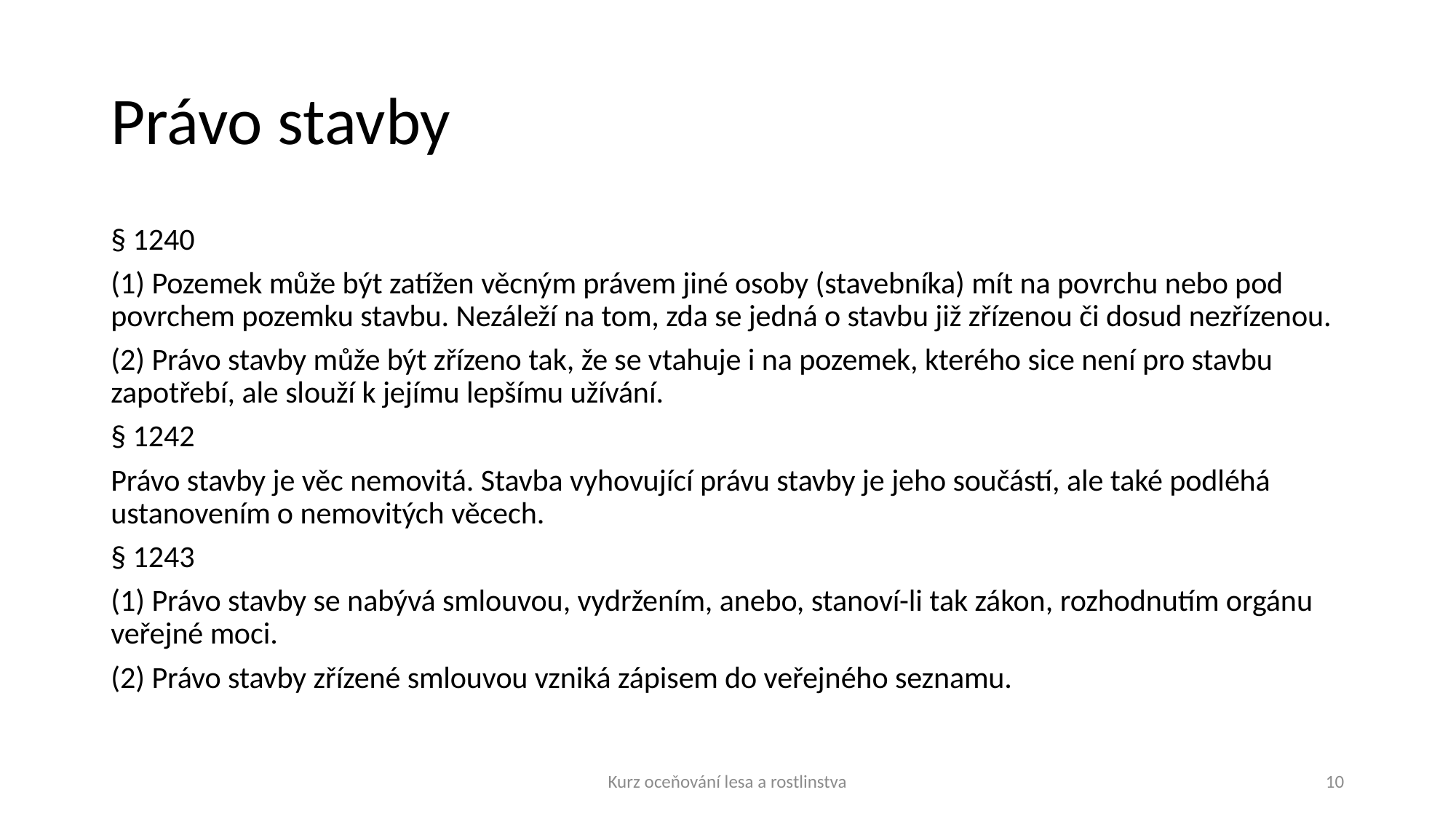

# Právo stavby
§ 1240
(1) Pozemek může být zatížen věcným právem jiné osoby (stavebníka) mít na povrchu nebo pod povrchem pozemku stavbu. Nezáleží na tom, zda se jedná o stavbu již zřízenou či dosud nezřízenou.
(2) Právo stavby může být zřízeno tak, že se vtahuje i na pozemek, kterého sice není pro stavbu zapotřebí, ale slouží k jejímu lepšímu užívání.
§ 1242
Právo stavby je věc nemovitá. Stavba vyhovující právu stavby je jeho součástí, ale také podléhá ustanovením o nemovitých věcech.
§ 1243
(1) Právo stavby se nabývá smlouvou, vydržením, anebo, stanoví-li tak zákon, rozhodnutím orgánu veřejné moci.
(2) Právo stavby zřízené smlouvou vzniká zápisem do veřejného seznamu.

Kurz oceňování lesa a rostlinstva
10